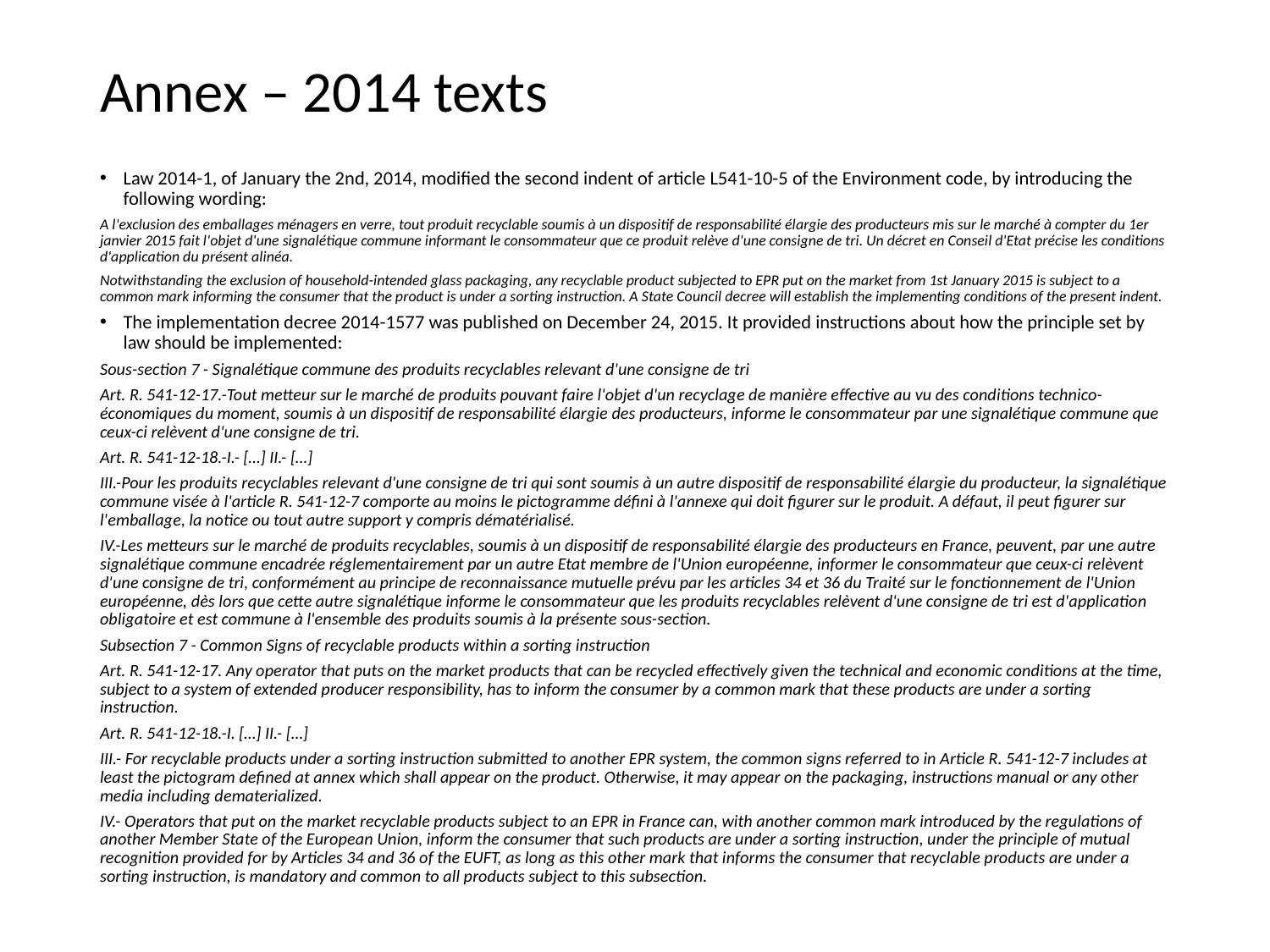

# Annex – 2014 texts
Law 2014-1, of January the 2nd, 2014, modified the second indent of article L541-10-5 of the Environment code, by introducing the following wording:
A l'exclusion des emballages ménagers en verre, tout produit recyclable soumis à un dispositif de responsabilité élargie des producteurs mis sur le marché à compter du 1er janvier 2015 fait l'objet d'une signalétique commune informant le consommateur que ce produit relève d'une consigne de tri. Un décret en Conseil d'Etat précise les conditions d'application du présent alinéa.
Notwithstanding the exclusion of household-intended glass packaging, any recyclable product subjected to EPR put on the market from 1st January 2015 is subject to a common mark informing the consumer that the product is under a sorting instruction. A State Council decree will establish the implementing conditions of the present indent.
The implementation decree 2014-1577 was published on December 24, 2015. It provided instructions about how the principle set by law should be implemented:
Sous-section 7 - Signalétique commune des produits recyclables relevant d'une consigne de tri
Art. R. 541-12-17.-Tout metteur sur le marché de produits pouvant faire l'objet d'un recyclage de manière effective au vu des conditions technico-économiques du moment, soumis à un dispositif de responsabilité élargie des producteurs, informe le consommateur par une signalétique commune que ceux-ci relèvent d'une consigne de tri.
Art. R. 541-12-18.-I.- […] II.- […]
III.-Pour les produits recyclables relevant d'une consigne de tri qui sont soumis à un autre dispositif de responsabilité élargie du producteur, la signalétique commune visée à l'article R. 541-12-7 comporte au moins le pictogramme défini à l'annexe qui doit figurer sur le produit. A défaut, il peut figurer sur l'emballage, la notice ou tout autre support y compris dématérialisé.
IV.-Les metteurs sur le marché de produits recyclables, soumis à un dispositif de responsabilité élargie des producteurs en France, peuvent, par une autre signalétique commune encadrée réglementairement par un autre Etat membre de l'Union européenne, informer le consommateur que ceux-ci relèvent d'une consigne de tri, conformément au principe de reconnaissance mutuelle prévu par les articles 34 et 36 du Traité sur le fonctionnement de l'Union européenne, dès lors que cette autre signalétique informe le consommateur que les produits recyclables relèvent d'une consigne de tri est d'application obligatoire et est commune à l'ensemble des produits soumis à la présente sous-section.
Subsection 7 - Common Signs of recyclable products within a sorting instruction
Art. R. 541-12-17. Any operator that puts on the market products that can be recycled effectively given the technical and economic conditions at the time, subject to a system of extended producer responsibility, has to inform the consumer by a common mark that these products are under a sorting instruction.
Art. R. 541-12-18.-I. […] II.- […]
III.- For recyclable products under a sorting instruction submitted to another EPR system, the common signs referred to in Article R. 541-12-7 includes at least the pictogram defined at annex which shall appear on the product. Otherwise, it may appear on the packaging, instructions manual or any other media including dematerialized.
IV.- Operators that put on the market recyclable products subject to an EPR in France can, with another common mark introduced by the regulations of another Member State of the European Union, inform the consumer that such products are under a sorting instruction, under the principle of mutual recognition provided for by Articles 34 and 36 of the EUFT, as long as this other mark that informs the consumer that recyclable products are under a sorting instruction, is mandatory and common to all products subject to this subsection.